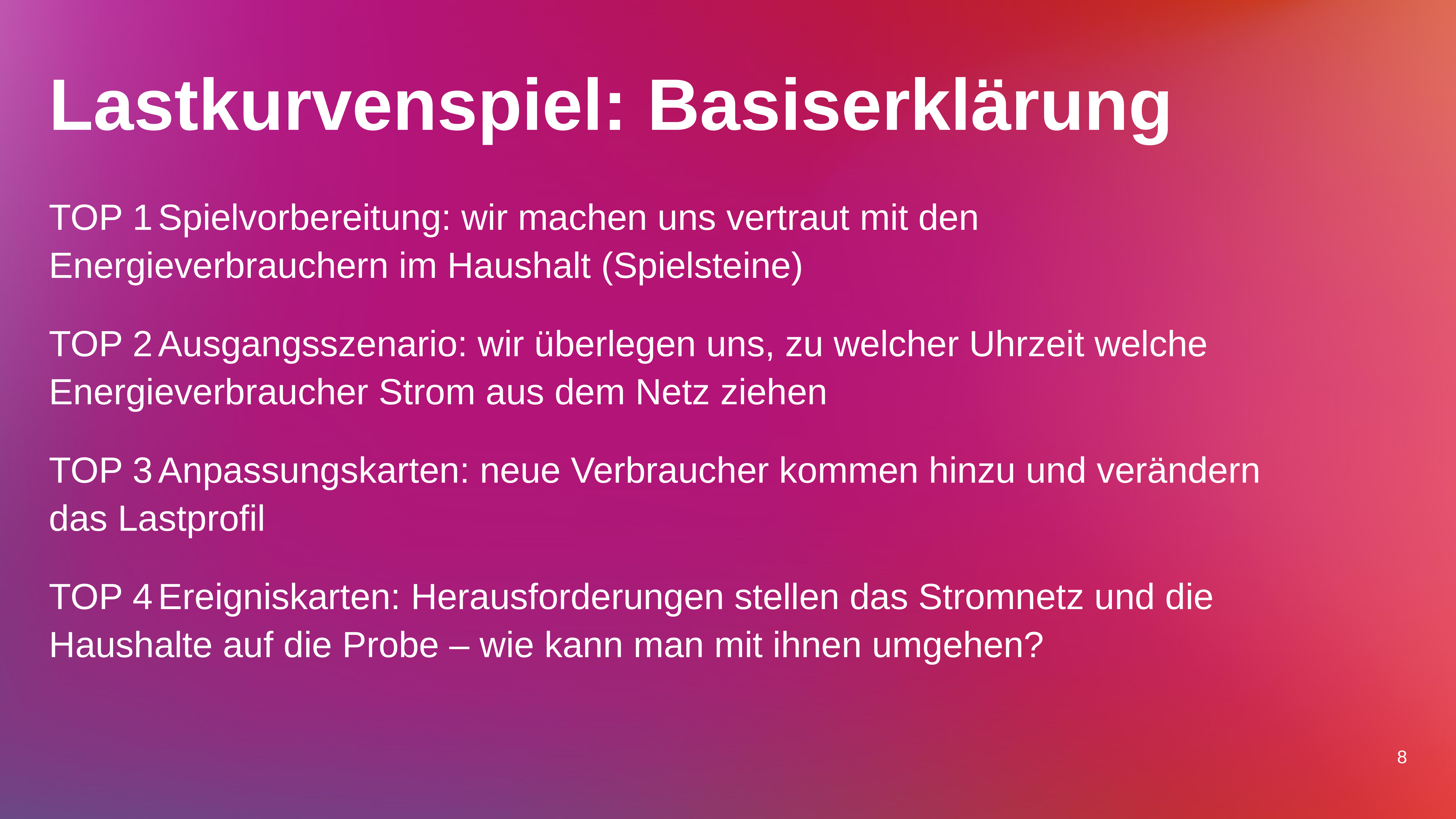

# Lastkurvenspiel: Basiserklärung
TOP 1	Spielvorbereitung: wir machen uns vertraut mit den 	Energieverbrauchern im Haushalt (Spielsteine)
TOP 2	Ausgangsszenario: wir überlegen uns, zu welcher Uhrzeit welche 	Energieverbraucher Strom aus dem Netz ziehen
TOP 3	Anpassungskarten: neue Verbraucher kommen hinzu und verändern 	das Lastprofil
TOP 4	Ereigniskarten: Herausforderungen stellen das Stromnetz und die 	Haushalte auf die Probe – wie kann man mit ihnen umgehen?
8